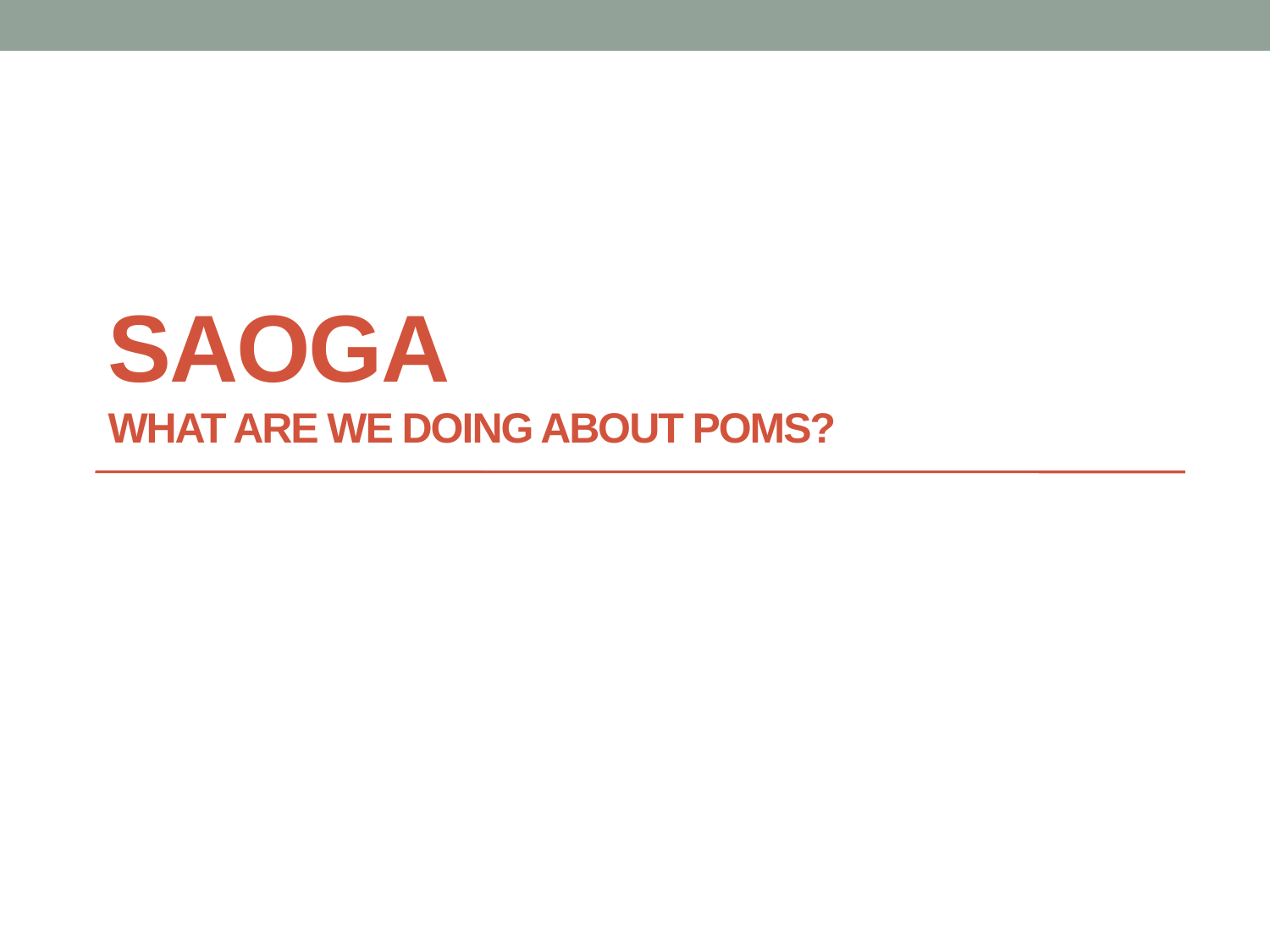

# SAOGA What are we doing about POMS?